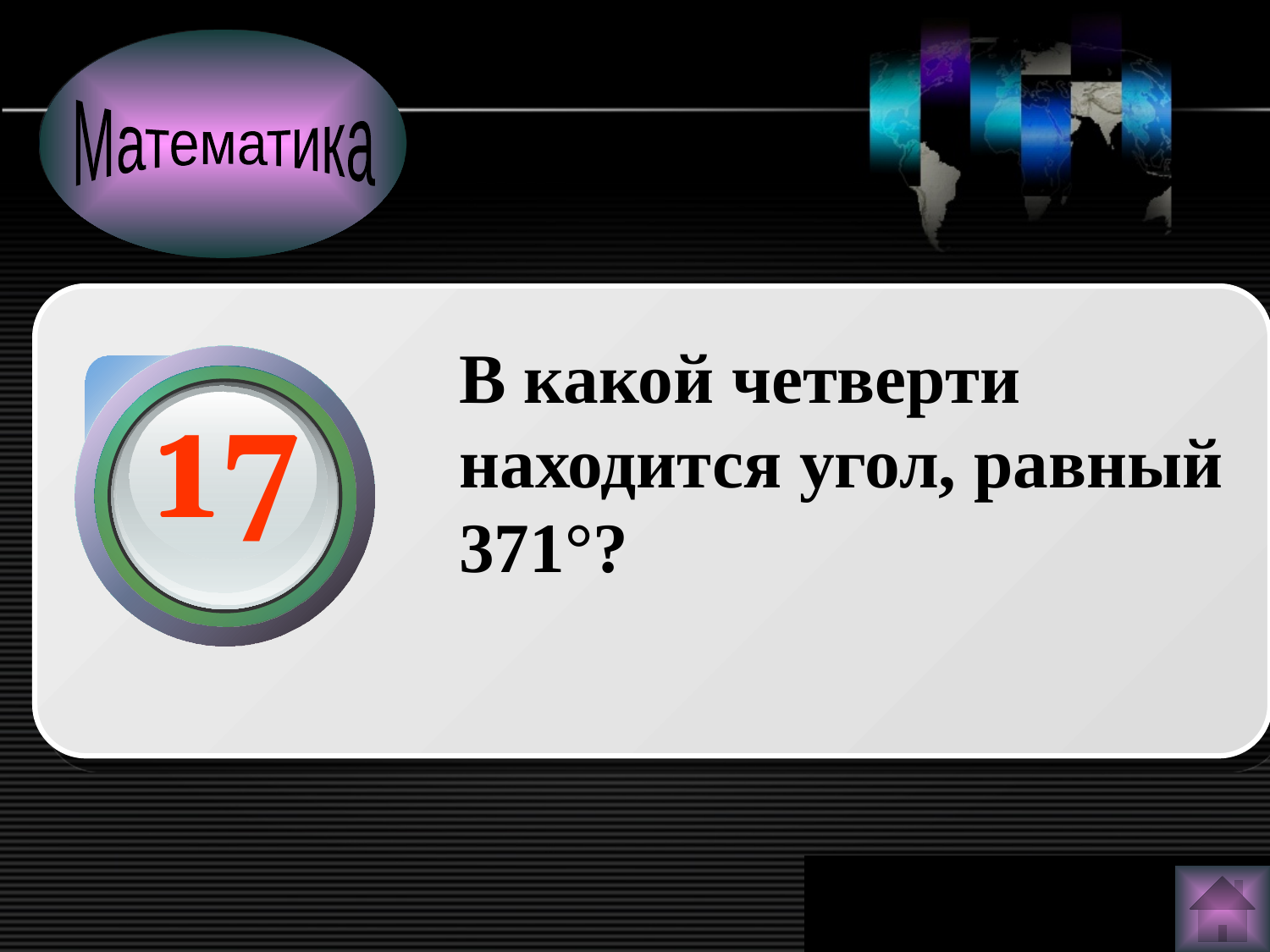

Математика

В какой четверти находится угол, равный 371°?

17

www.themegallery.com